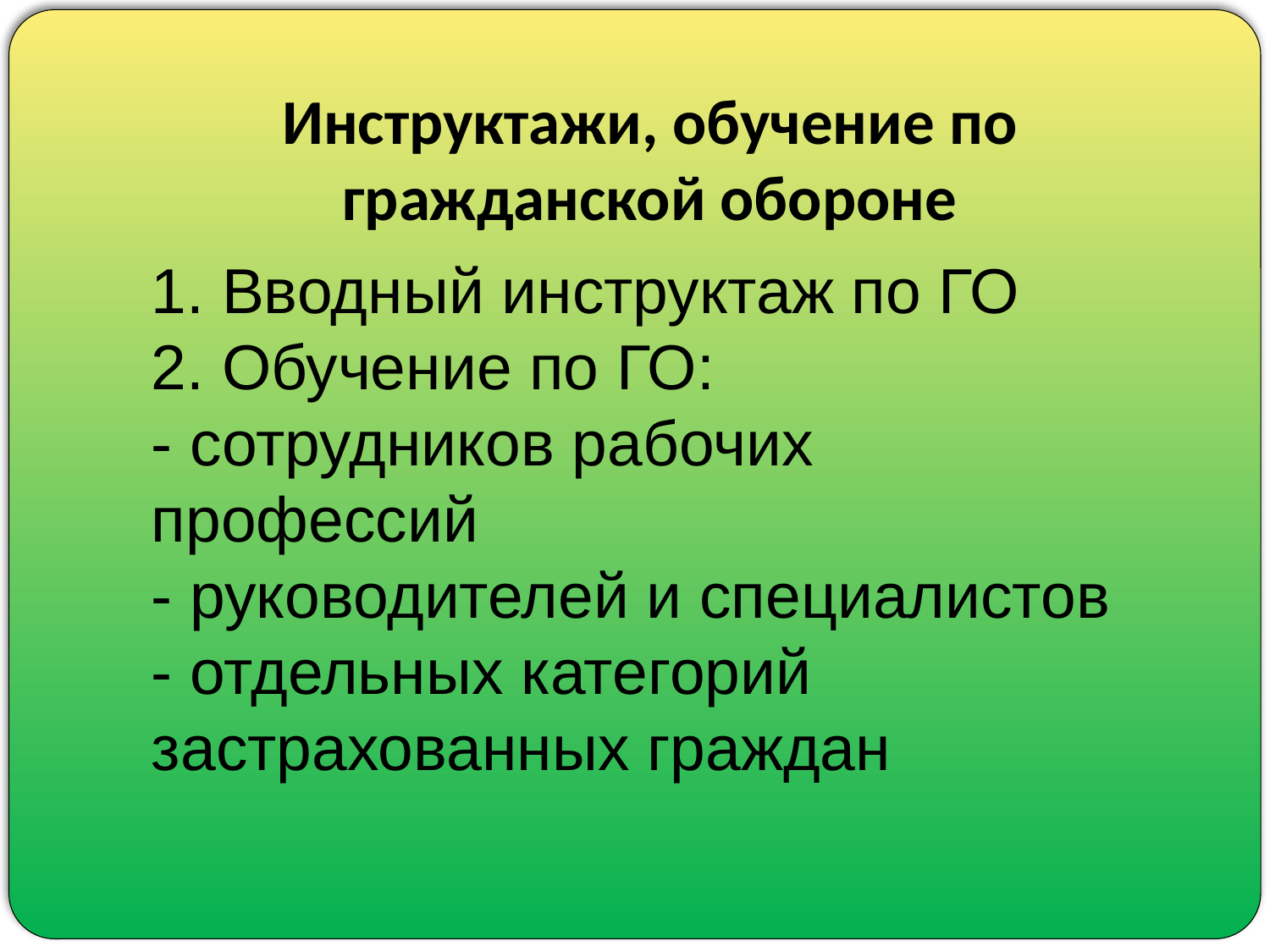

Инструктажи, обучение по гражданской обороне

1. Вводный инструктаж по ГО
2. Обучение по ГО:
- сотрудников рабочих профессий
- руководителей и специалистов
- отдельных категорий застрахованных граждан